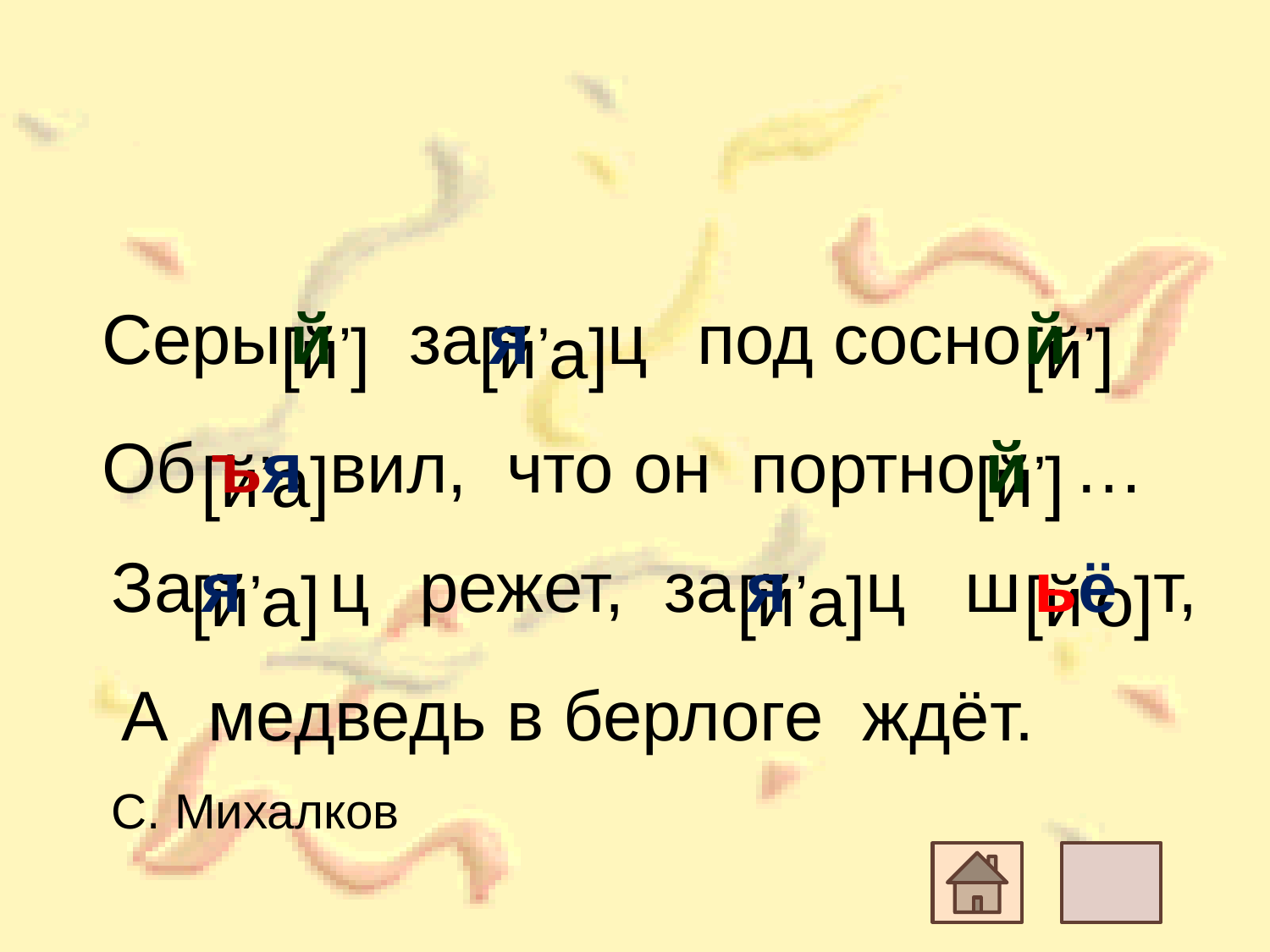

Серы
[й,]
й
за
[й,а]
я
ц
под сосно
[й,]
й
Об
[й,а]
ъя
вил,  что он  портно
[й,]
й
…
За
[й,а]
я
ц
режет,  за
[й,а]
я
ц
ш
[й,о]
ьё
т,
А  медведь в берлоге  ждёт.
С. Михалков